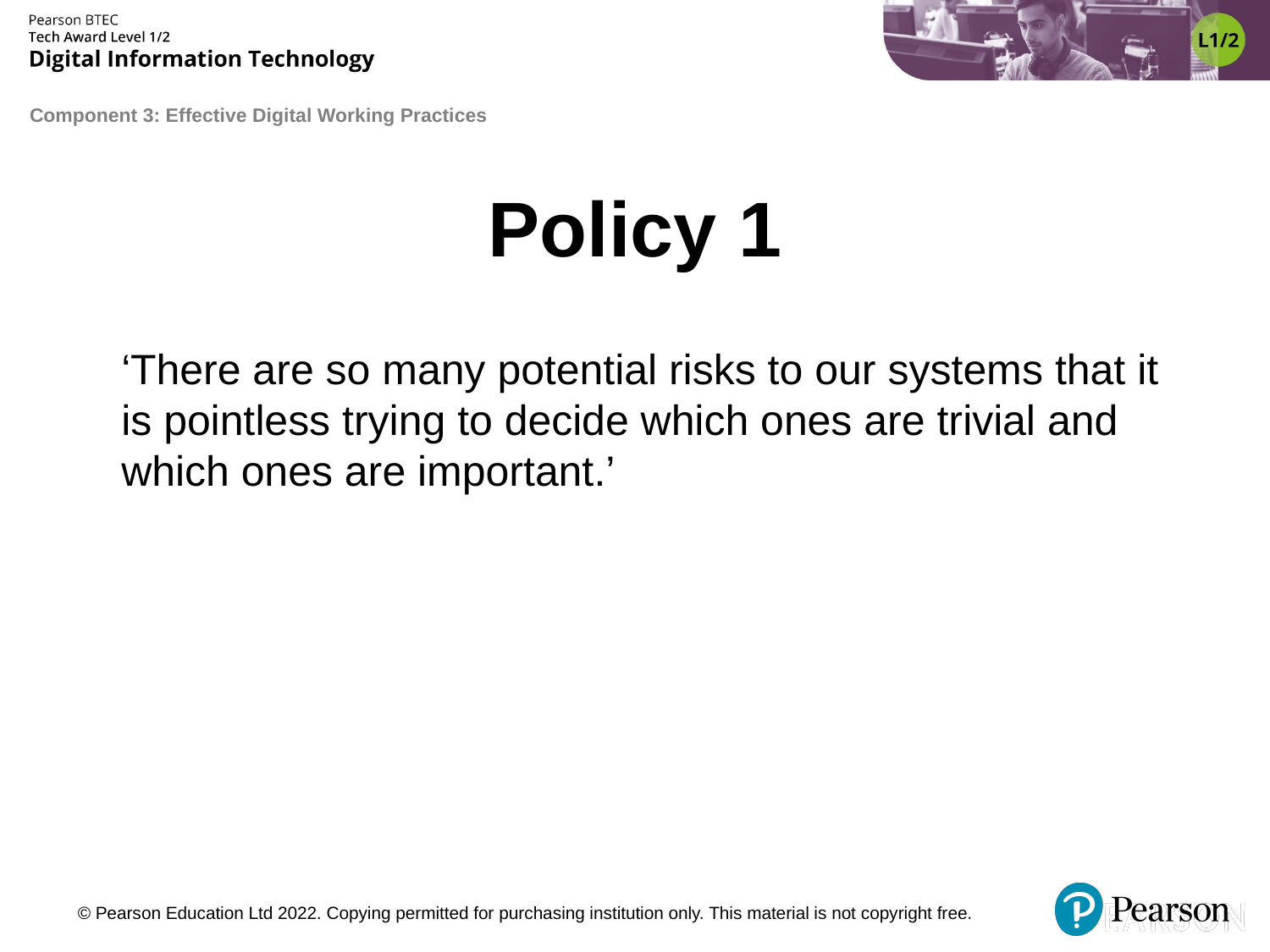

# Policy 1
‘There are so many potential risks to our systems that it is pointless trying to decide which ones are trivial and which ones are important.’
© Pearson Education Ltd 2022. Copying permitted for purchasing institution only. This material is not copyright free.